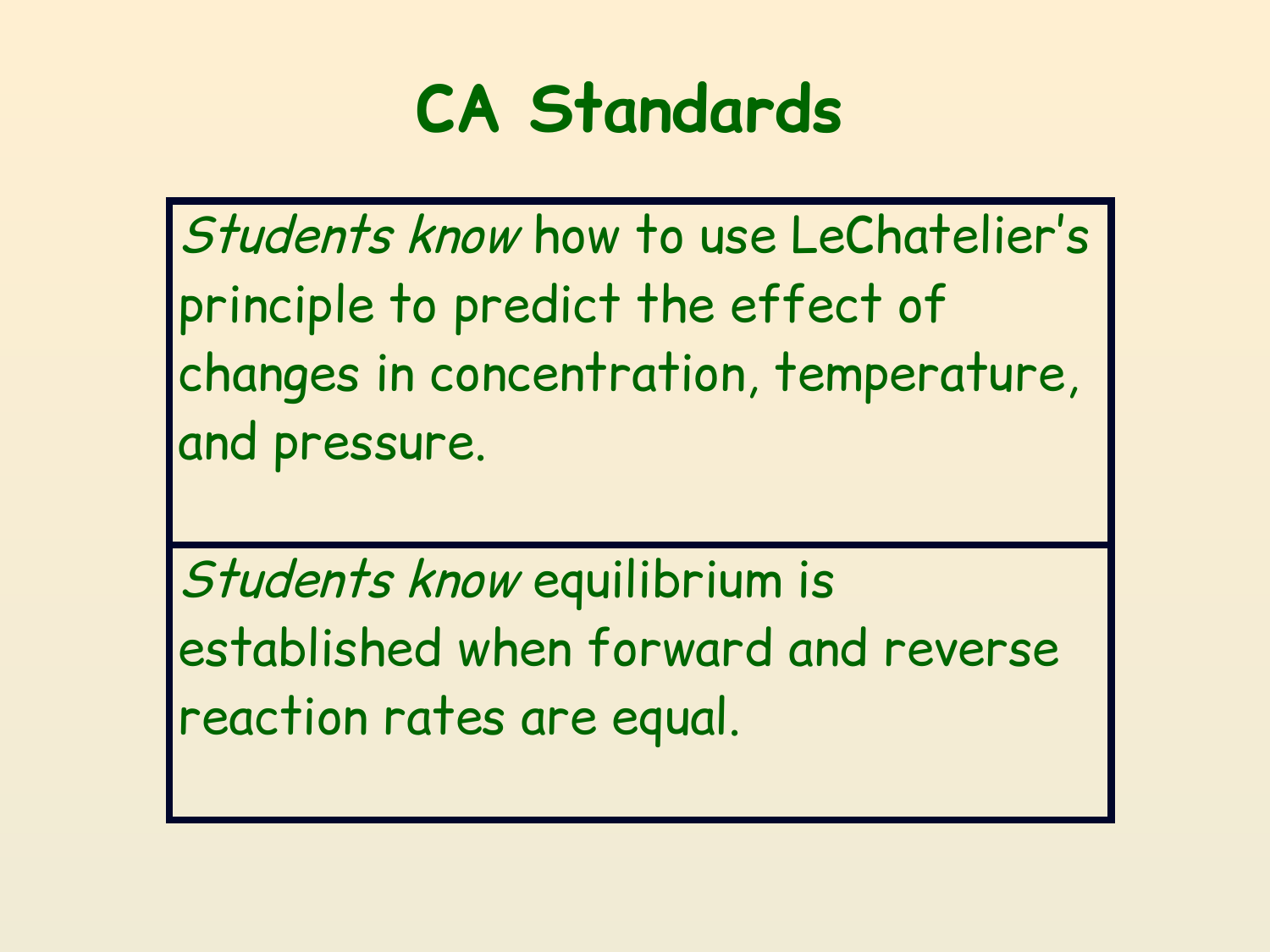

# CA Standards
| Students know how to use LeChatelier’s principle to predict the effect of changes in concentration, temperature, and pressure. |
| --- |
| Students know equilibrium is established when forward and reverse reaction rates are equal. |